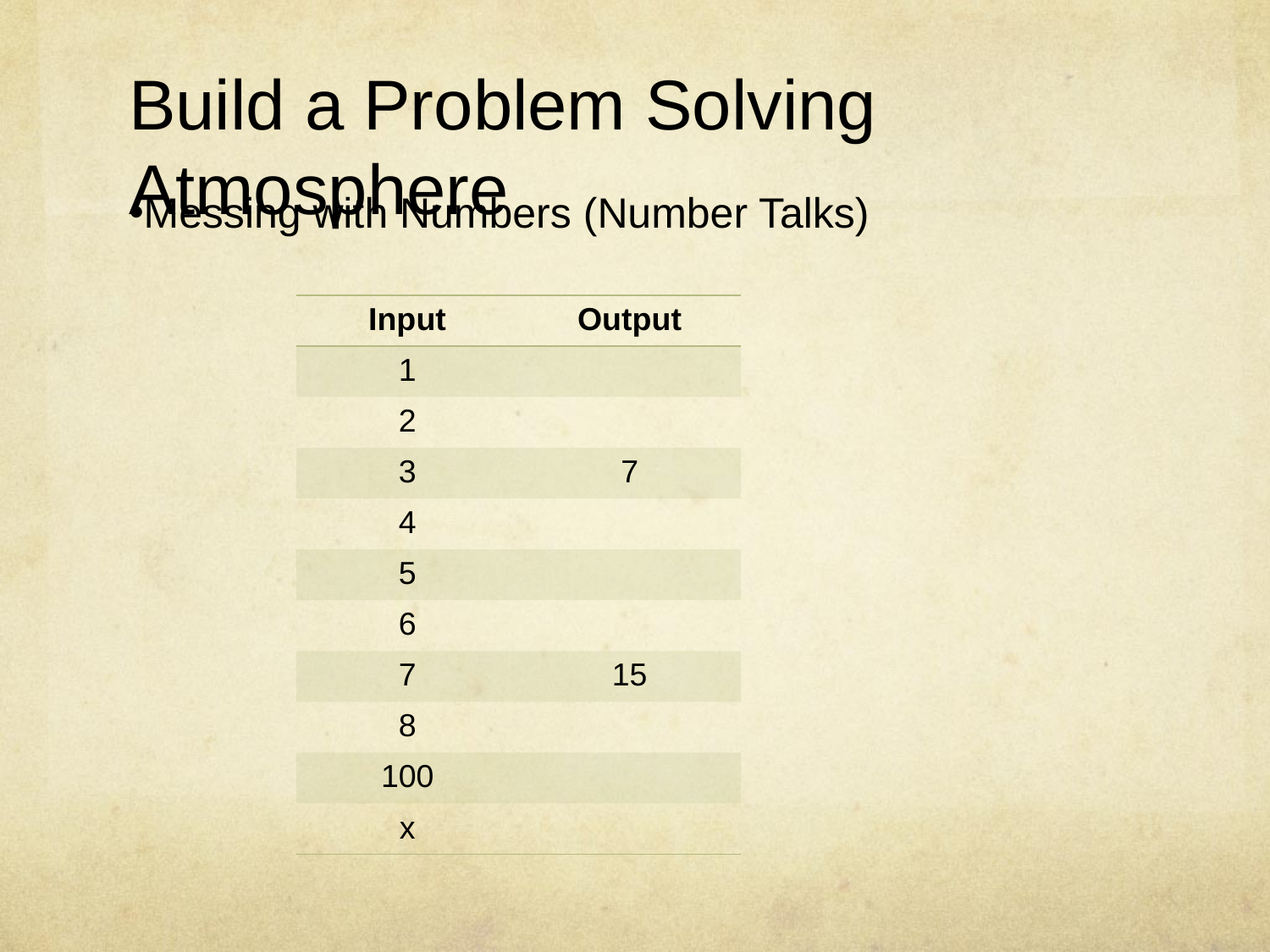

Build a Problem Solving Atmosphere

Messing with Numbers (Number Talks)

| Input | Output |
| --- | --- |
| 1 |  |
| 2 |  |
| 3 | 7 |
| 4 |  |
| 5 |  |
| 6 |  |
| 7 | 15 |
| 8 |  |
| 100 |  |
| x |  |